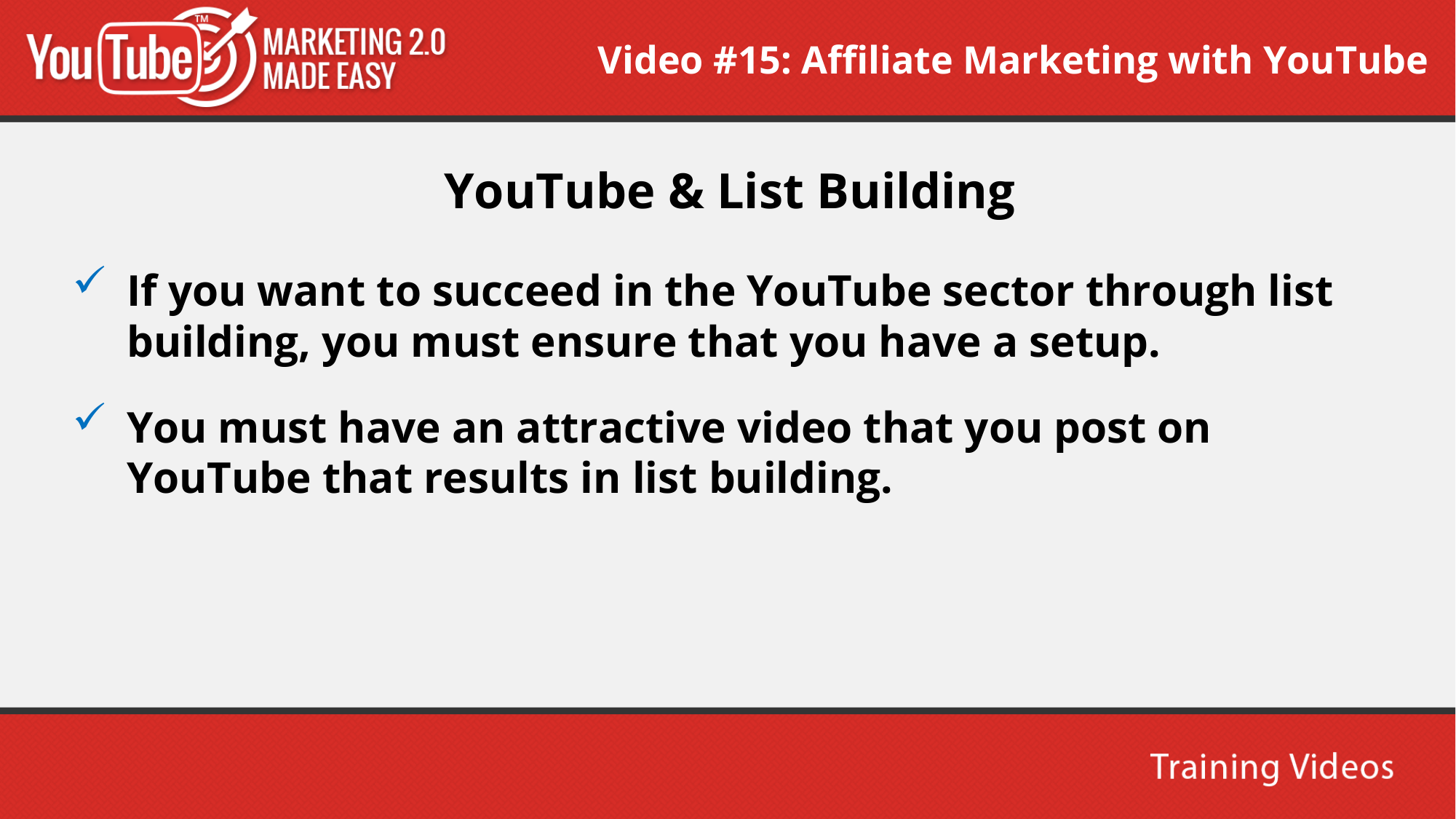

Video #15: Affiliate Marketing with YouTube
 YouTube & List Building
If you want to succeed in the YouTube sector through list building, you must ensure that you have a setup.
You must have an attractive video that you post on YouTube that results in list building.